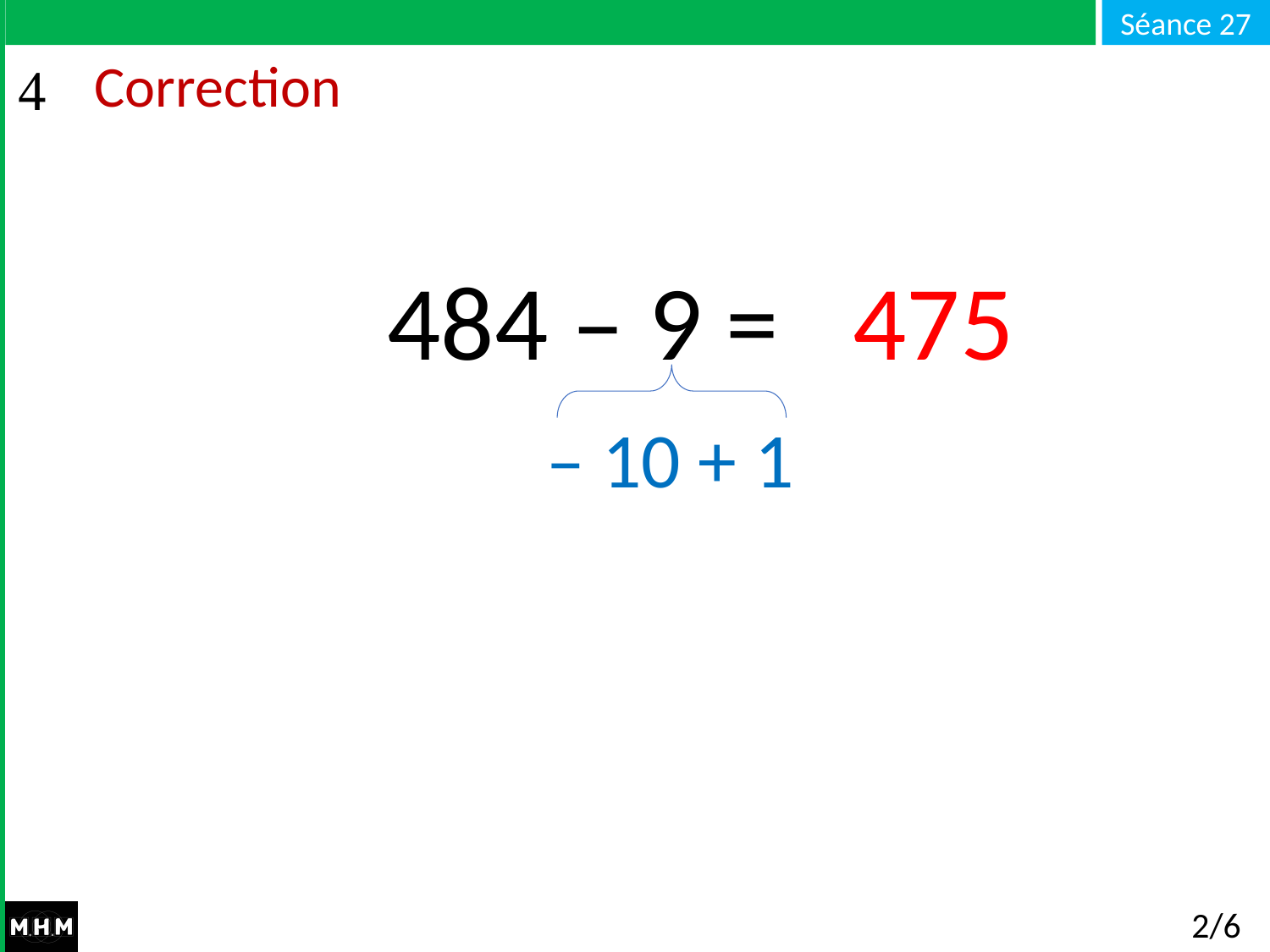

# Correction
475
484 – 9 =

– 10 + 1
2/6